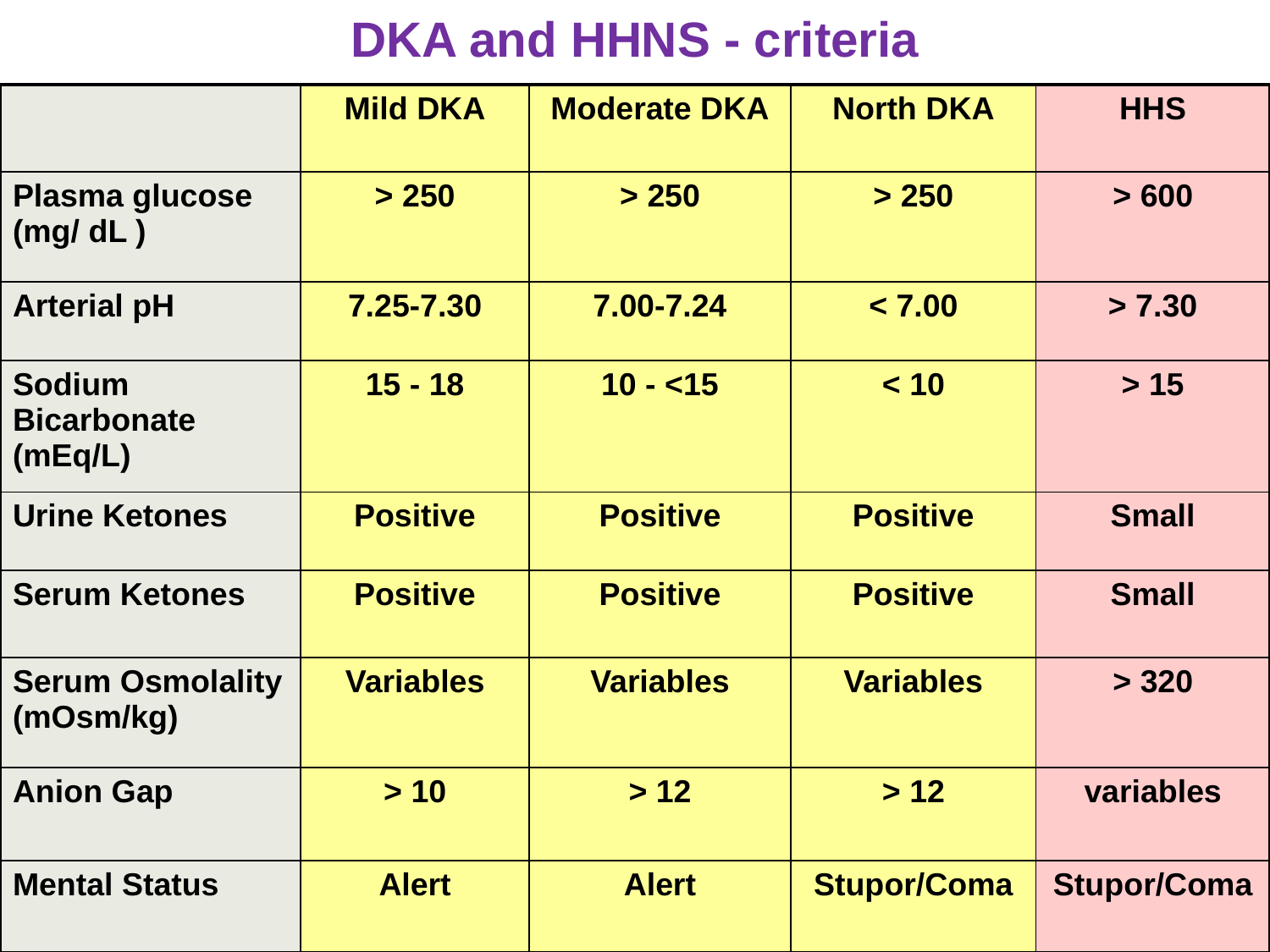

# DKA and HHNS - criteria
|  | Mild DKA | Moderate DKA | North DKA | HHS |
| --- | --- | --- | --- | --- |
| Plasma glucose (mg/ dL ) | > 250 | > 250 | > 250 | > 600 |
| Arterial pH | 7.25-7.30 | 7.00-7.24 | < 7.00 | > 7.30 |
| Sodium Bicarbonate (mEq/L) | 15 - 18 | 10 - <15 | < 10 | > 15 |
| Urine Ketones | Positive | Positive | Positive | Small |
| Serum Ketones | Positive | Positive | Positive | Small |
| Serum Osmolality (mOsm/kg) | Variables | Variables | Variables | > 320 |
| Anion Gap | > 10 | > 12 | > 12 | variables |
| Mental Status | Alert | Alert | Stupor/Coma | Stupor/Coma |